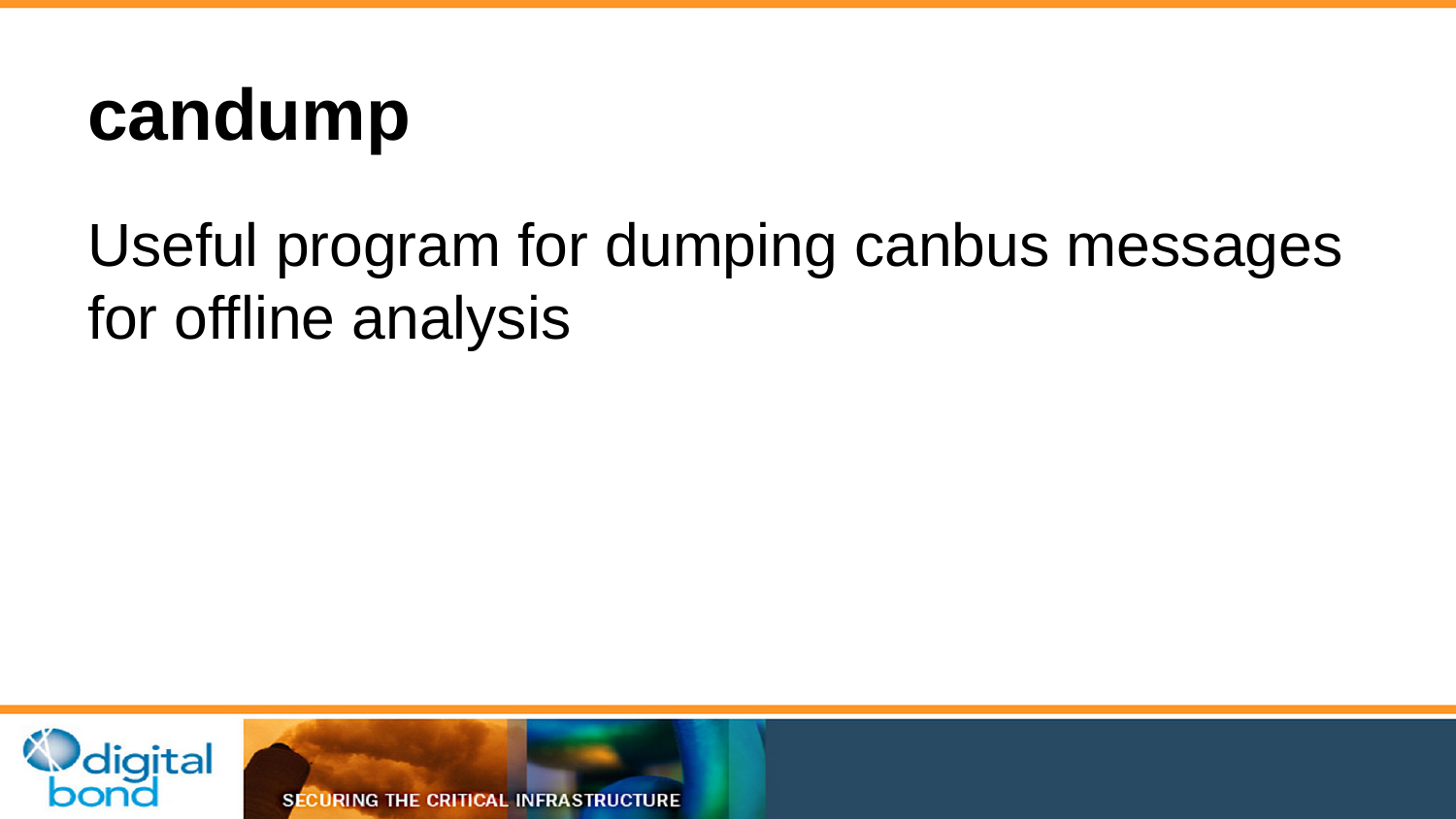

# candump
Useful program for dumping canbus messages for offline analysis